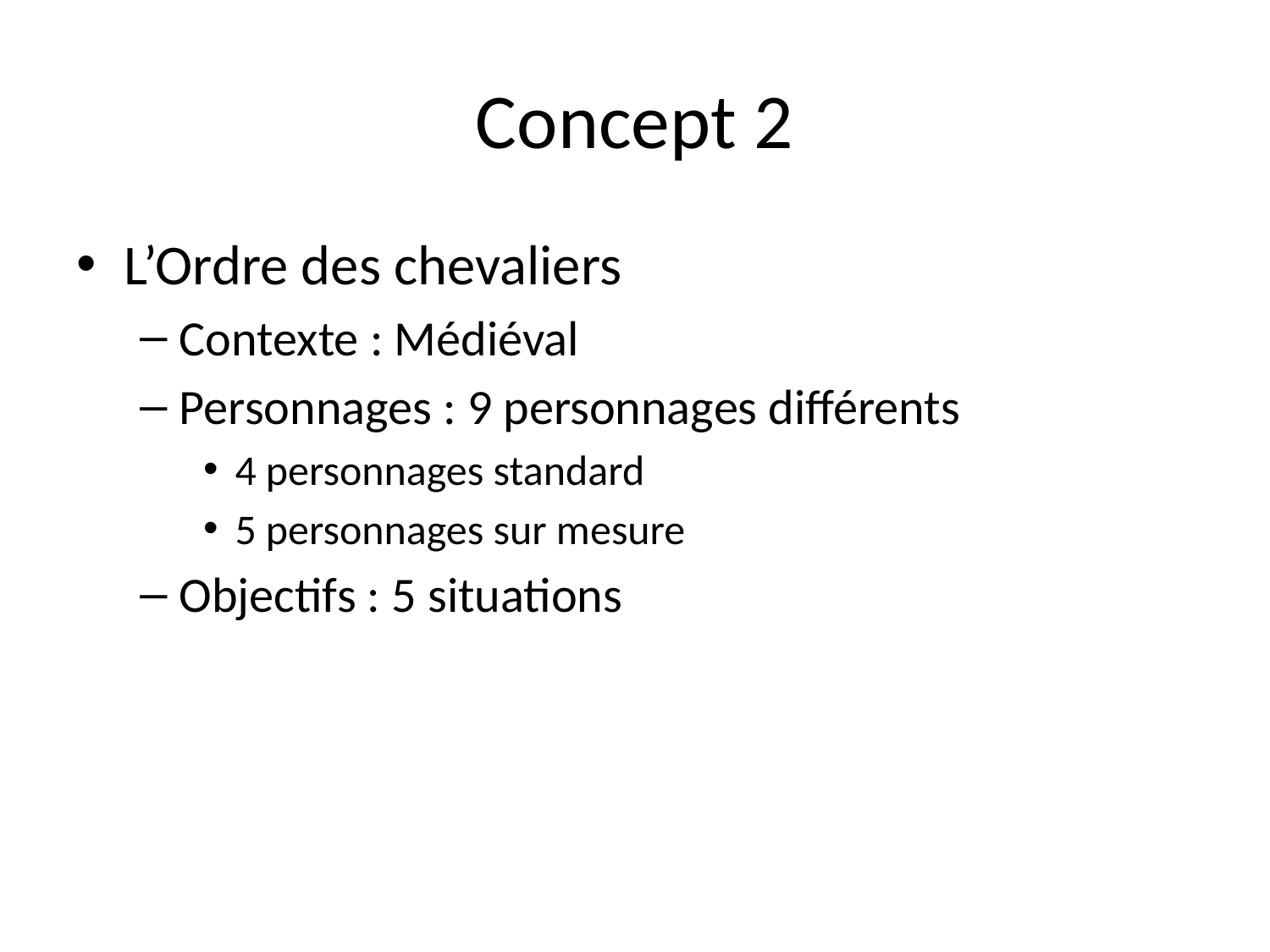

# Concept 2
L’Ordre des chevaliers
Contexte : Médiéval
Personnages : 9 personnages différents
4 personnages standard
5 personnages sur mesure
Objectifs : 5 situations